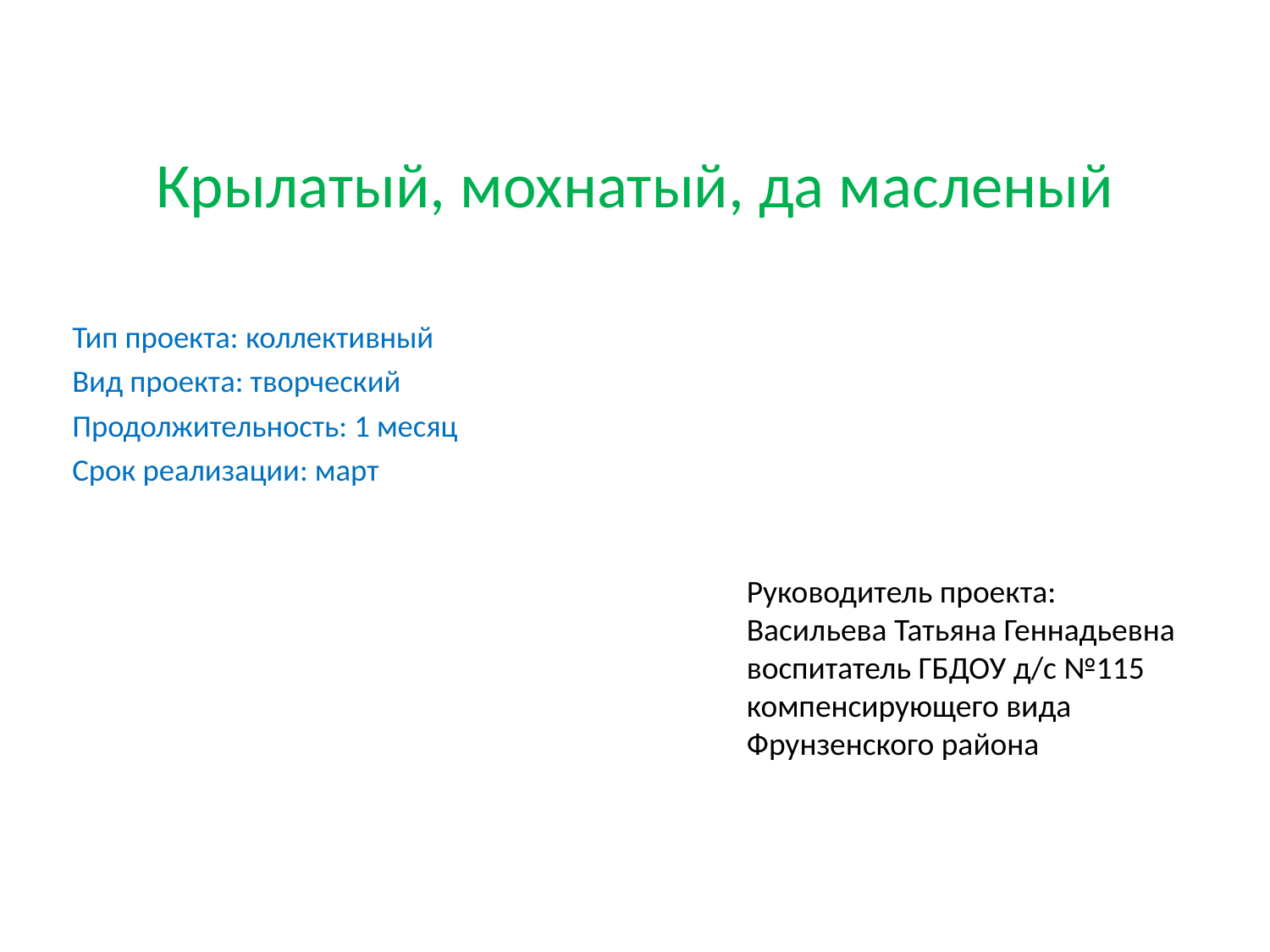

# Крылатый, мохнатый, да масленый

Тип проекта: коллективный
Вид проекта: творческий
Продолжительность: 1 месяц
Срок реализации: март

Руководитель проекта: Васильева Татьяна Геннадьевна
воспитатель ГБДОУ д/с №115
компенсирующего вида
Фрунзенского района